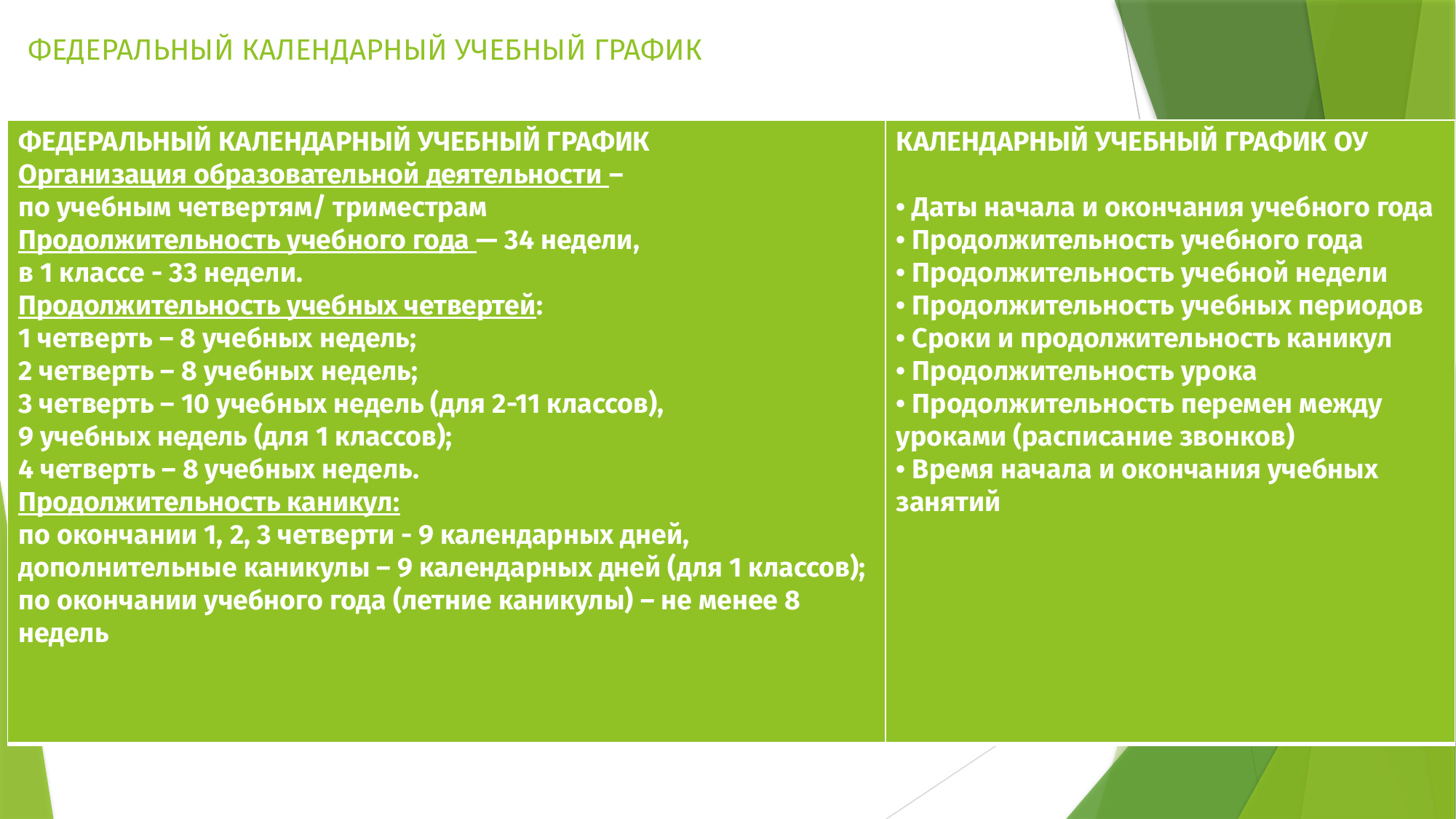

# ФЕДЕРАЛЬНЫЙ КАЛЕНДАРНЫЙ УЧЕБНЫЙ ГРАФИК
| ФЕДЕРАЛЬНЫЙ КАЛЕНДАРНЫЙ УЧЕБНЫЙ ГРАФИК Организация образовательной деятельности – по учебным четвертям/ триместрам Продолжительность учебного года — 34 недели, в 1 классе - 33 недели. Продолжительность учебных четвертей: 1 четверть – 8 учебных недель; 2 четверть – 8 учебных недель; 3 четверть – 10 учебных недель (для 2-11 классов), 9 учебных недель (для 1 классов); 4 четверть – 8 учебных недель. Продолжительность каникул: по окончании 1, 2, 3 четверти - 9 календарных дней, дополнительные каникулы – 9 календарных дней (для 1 классов); по окончании учебного года (летние каникулы) – не менее 8 недель | КАЛЕНДАРНЫЙ УЧЕБНЫЙ ГРАФИК ОУ • Даты начала и окончания учебного года • Продолжительность учебного года • Продолжительность учебной недели • Продолжительность учебных периодов • Сроки и продолжительность каникул • Продолжительность урока • Продолжительность перемен между уроками (расписание звонков) • Время начала и окончания учебных занятий |
| --- | --- |